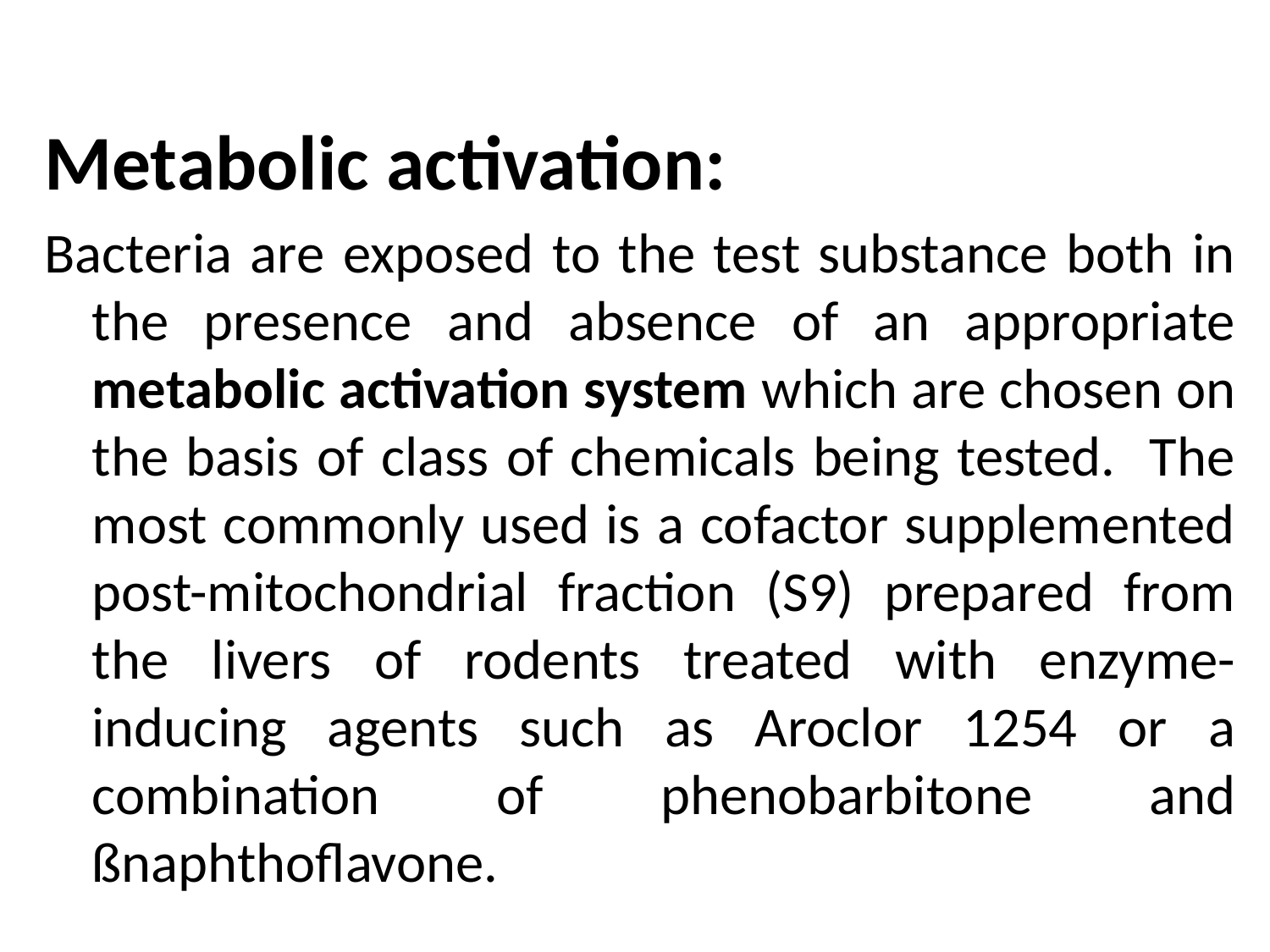

Metabolic activation:
Bacteria are exposed to the test substance both in the presence and absence of an appropriate metabolic activation system which are chosen on the basis of class of chemicals being tested.  The most commonly used is a cofactor supplemented post-mitochondrial fraction (S9) prepared from the livers of rodents treated with enzyme-inducing agents such as Aroclor 1254 or a combination of phenobarbitone and ßnaphthoflavone.